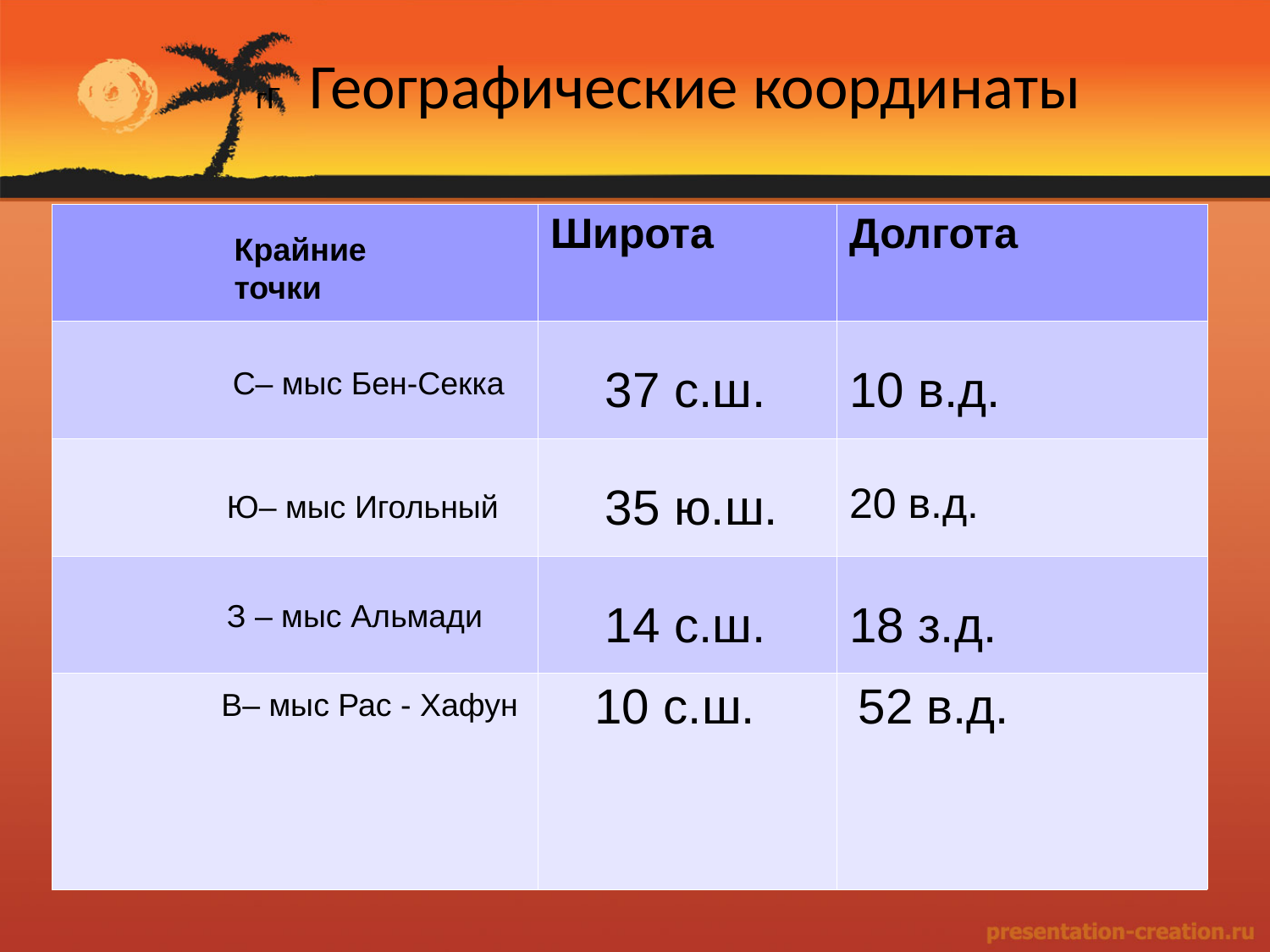

гГ    Географические координаты
|  | Широта | Долгота |
| --- | --- | --- |
|  | 37 с.ш. | 10 в.д. |
|  | 35 ю.ш. | 20 в.д. |
|  | 14 с.ш. | 18 з.д. |
|  | 10 с.ш. | 52 в.д. |
Крайние точки
 С– мыс Бен-Секка
Ю– мыс Игольный
З – мыс Альмади
 В– мыс Рас - Хафун